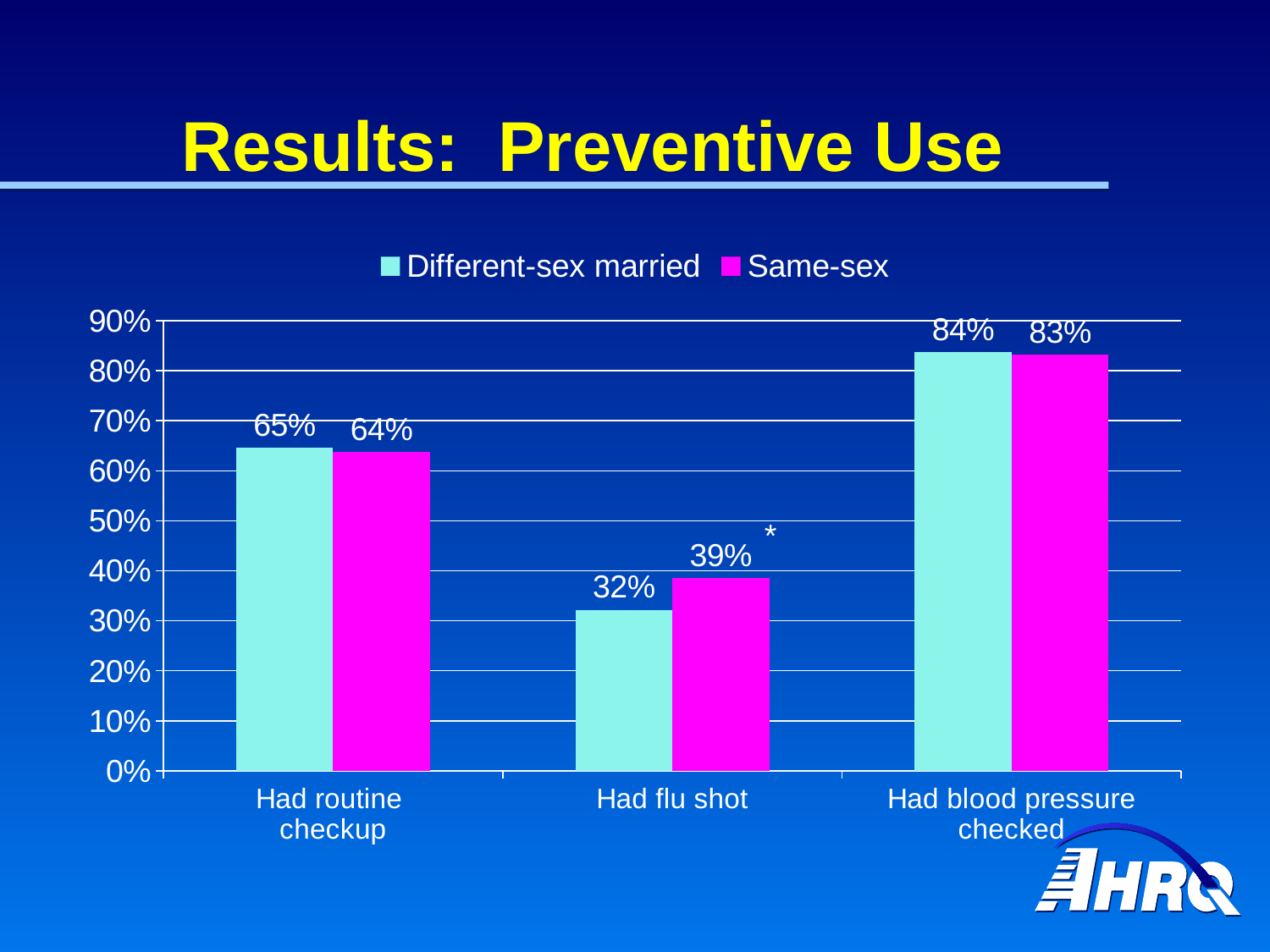

# Results:  Preventive Use

### Chart

| Category | Different-sex married | Same-sex |
|---|---|---|
| Had routine
checkup | 0.646000000000001 | 0.637 |
| Had flu shot | 0.322 | 0.385 |
| Had blood pressure checked | 0.837 | 0.832 |
*